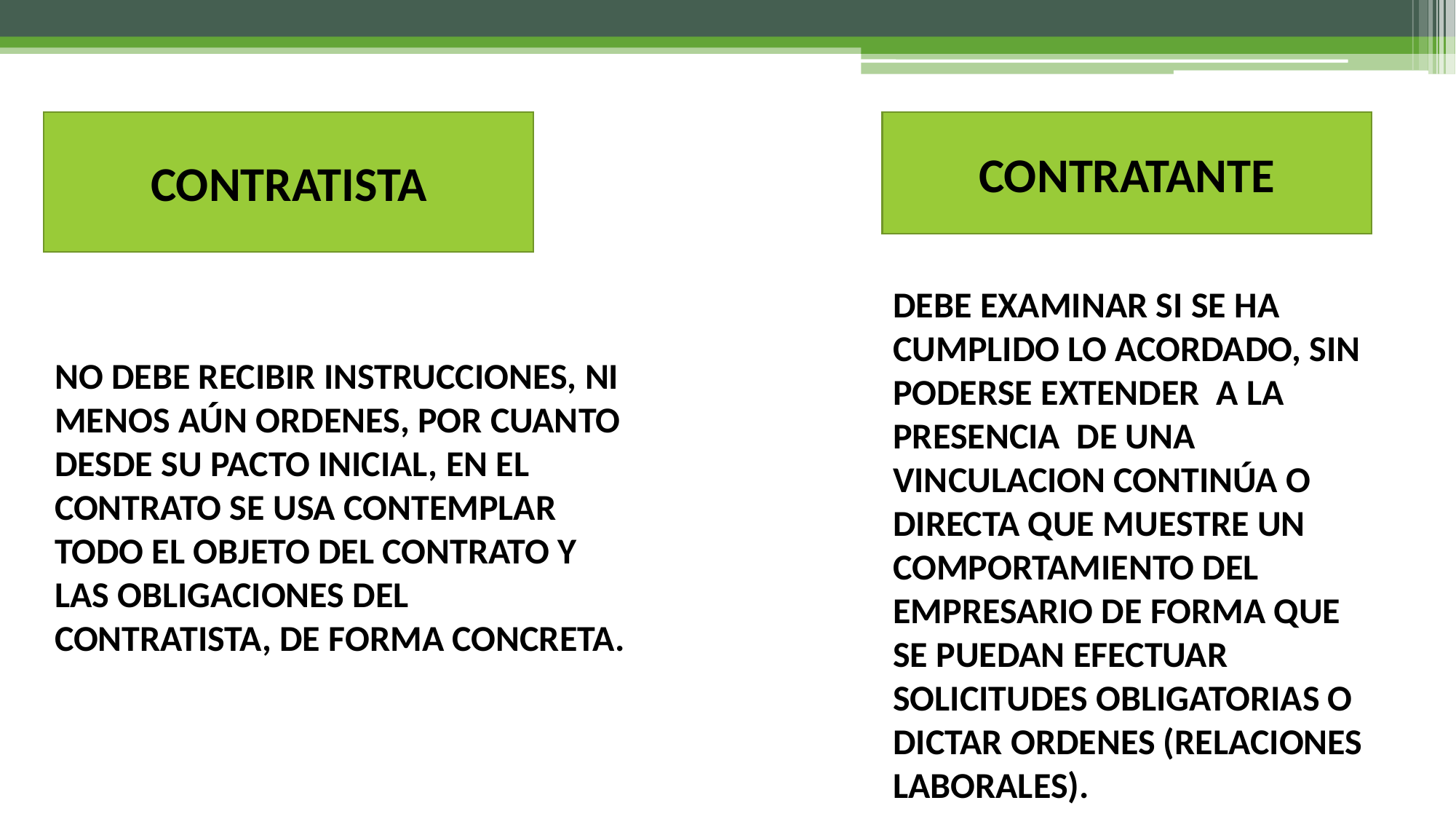

CONTRATISTA
CONTRATANTE
DEBE EXAMINAR SI SE HA CUMPLIDO LO ACORDADO, SIN PODERSE EXTENDER  A LA PRESENCIA  DE UNA VINCULACION CONTINÚA O DIRECTA QUE MUESTRE UN COMPORTAMIENTO DEL EMPRESARIO DE FORMA QUE SE PUEDAN EFECTUAR SOLICITUDES OBLIGATORIAS O DICTAR ORDENES (RELACIONES LABORALES).
NO DEBE RECIBIR INSTRUCCIONES, NI MENOS AÚN ORDENES, POR CUANTO DESDE SU PACTO INICIAL, EN EL CONTRATO SE USA CONTEMPLAR TODO EL OBJETO DEL CONTRATO Y LAS OBLIGACIONES DEL CONTRATISTA, DE FORMA CONCRETA.